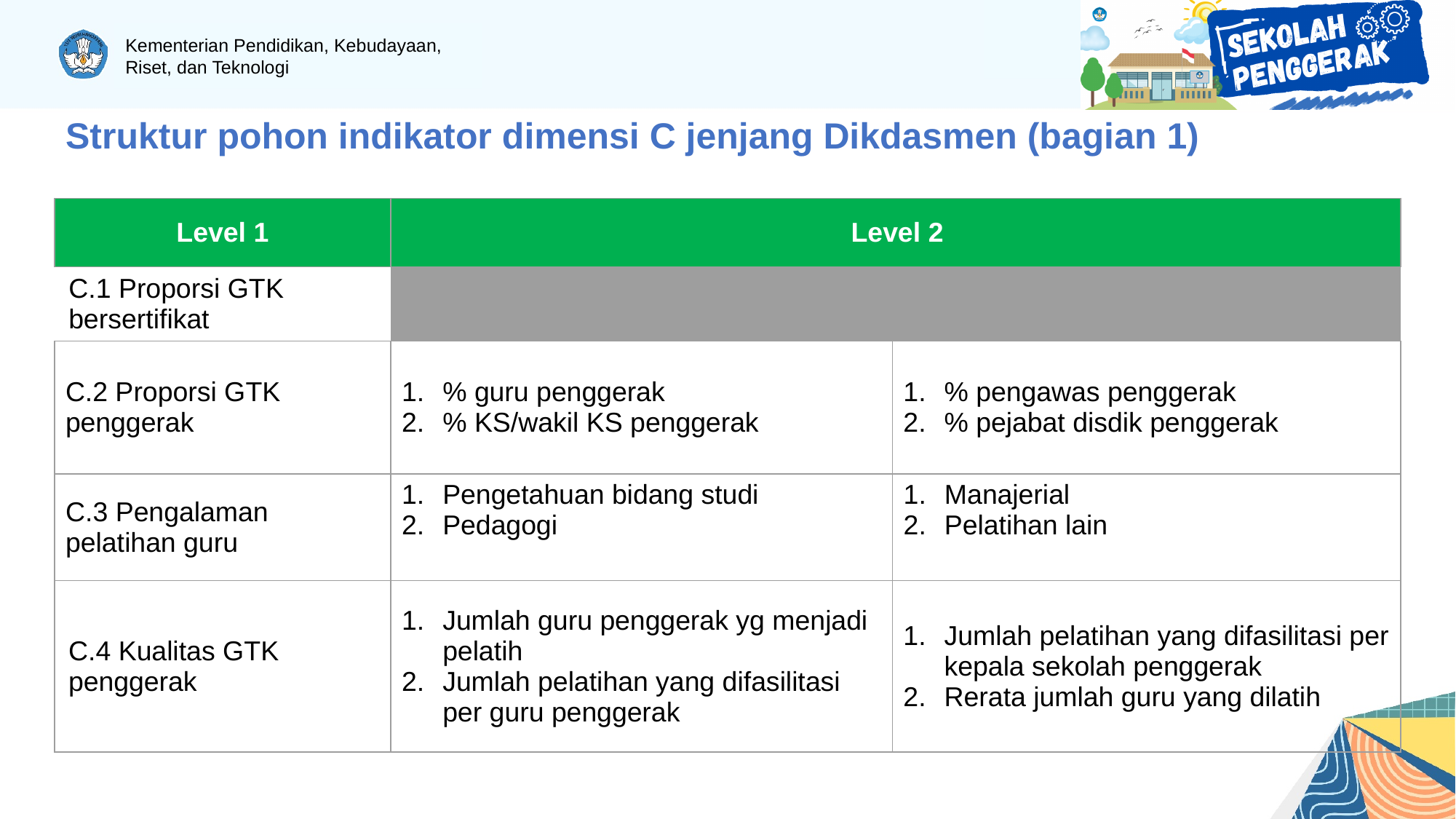

Struktur pohon indikator dimensi C jenjang Dikdasmen (bagian 1)
| Level 1 | Level 2 |  |
| --- | --- | --- |
| C.1 Proporsi GTK bersertifikat |  |  |
| C.2 Proporsi GTK penggerak | % guru penggerak % KS/wakil KS penggerak | % pengawas penggerak % pejabat disdik penggerak |
| C.3 Pengalaman pelatihan guru | Pengetahuan bidang studi Pedagogi | Manajerial Pelatihan lain |
| C.4 Kualitas GTK penggerak | Jumlah guru penggerak yg menjadi pelatih Jumlah pelatihan yang difasilitasi per guru penggerak | Jumlah pelatihan yang difasilitasi per kepala sekolah penggerak Rerata jumlah guru yang dilatih |